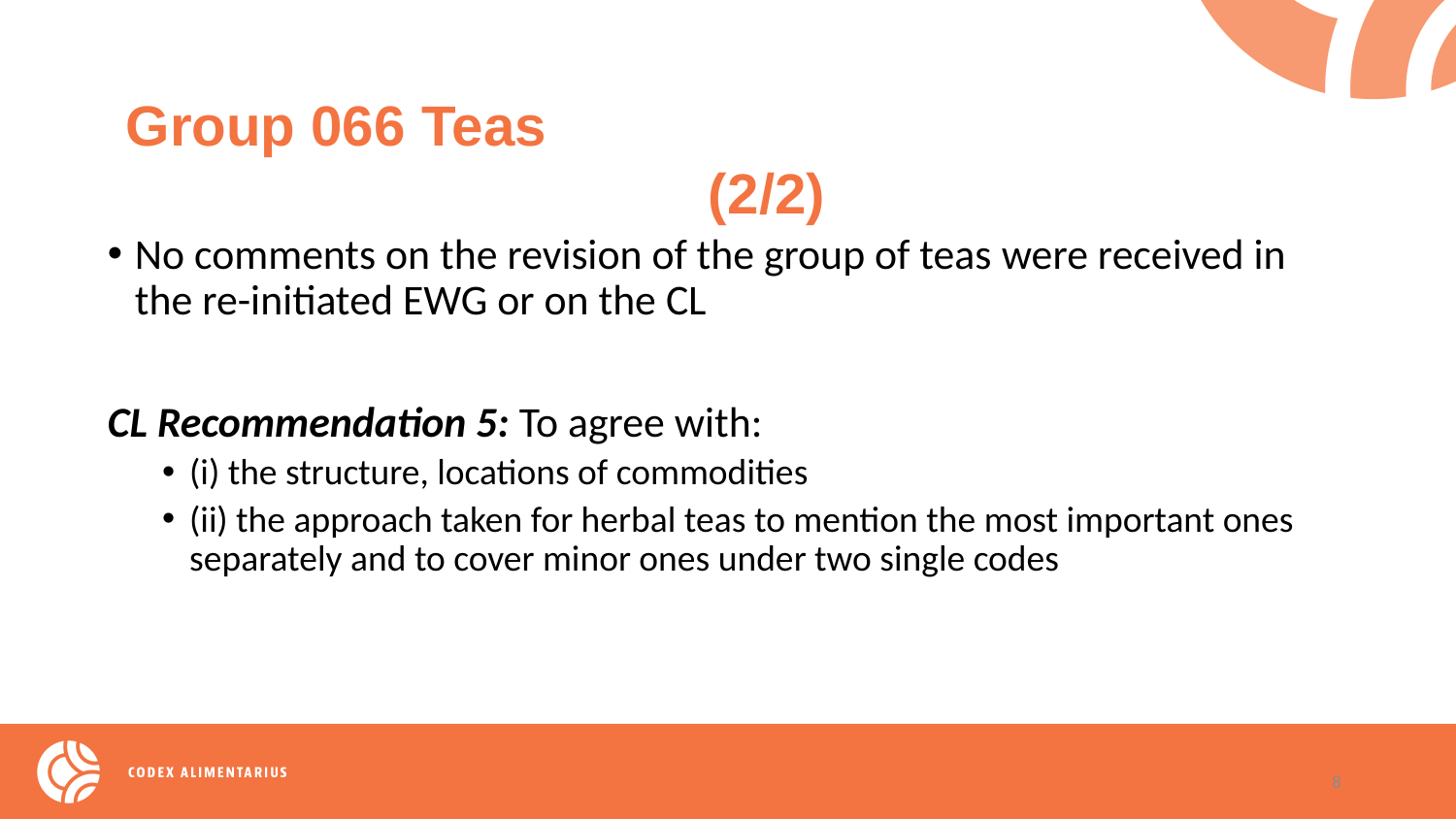

Group 066 Teas										(2/2)

No comments on the revision of the group of teas were received in the re-initiated EWG or on the CL

CL Recommendation 5: To agree with:
(i) the structure, locations of commodities
(ii) the approach taken for herbal teas to mention the most important ones separately and to cover minor ones under two single codes

8